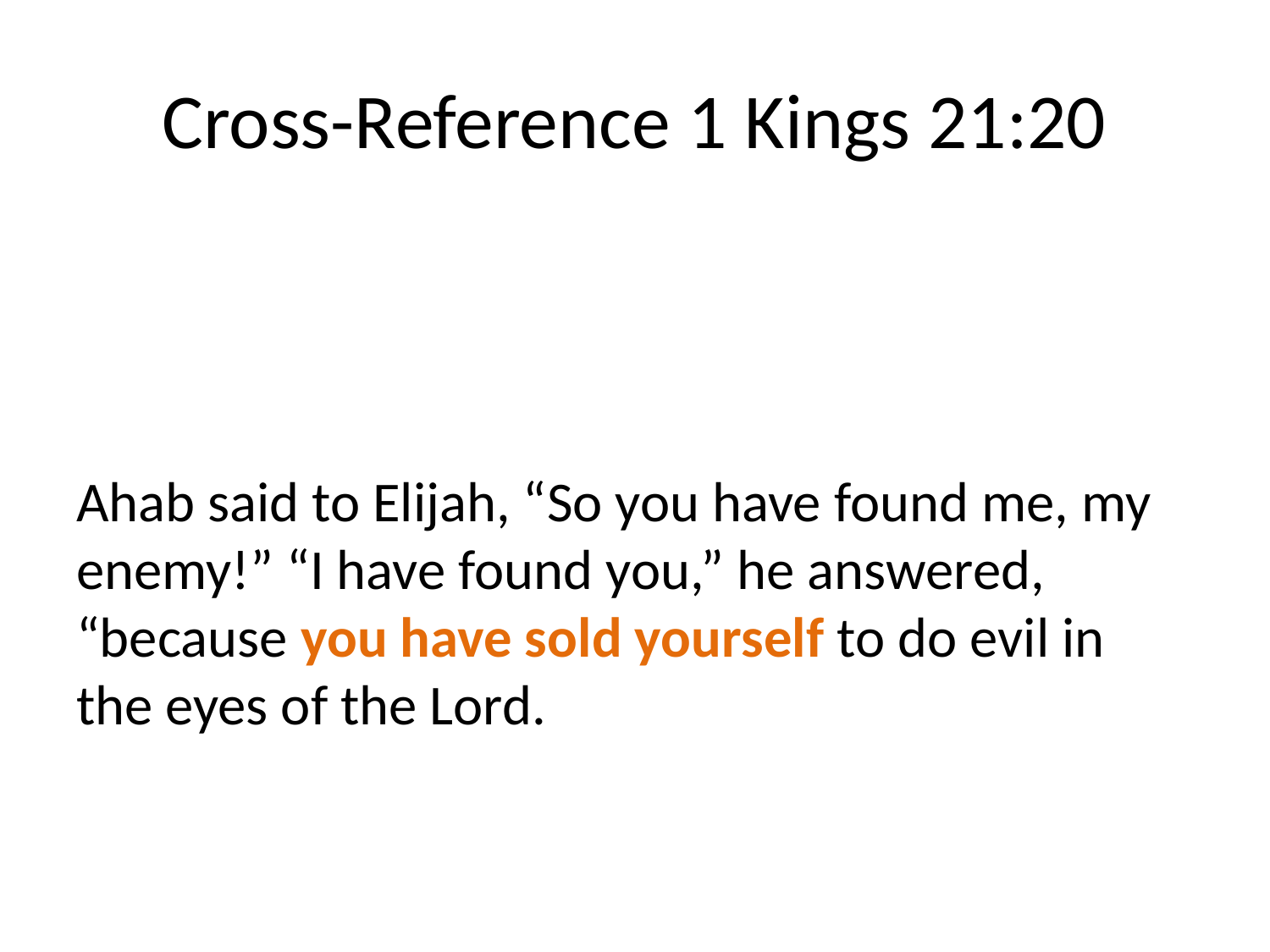

# Cross-Reference 1 Kings 21:20

Ahab said to Elijah, “So you have found me, my enemy!” “I have found you,” he answered, “because you have sold yourself to do evil in the eyes of the Lord.